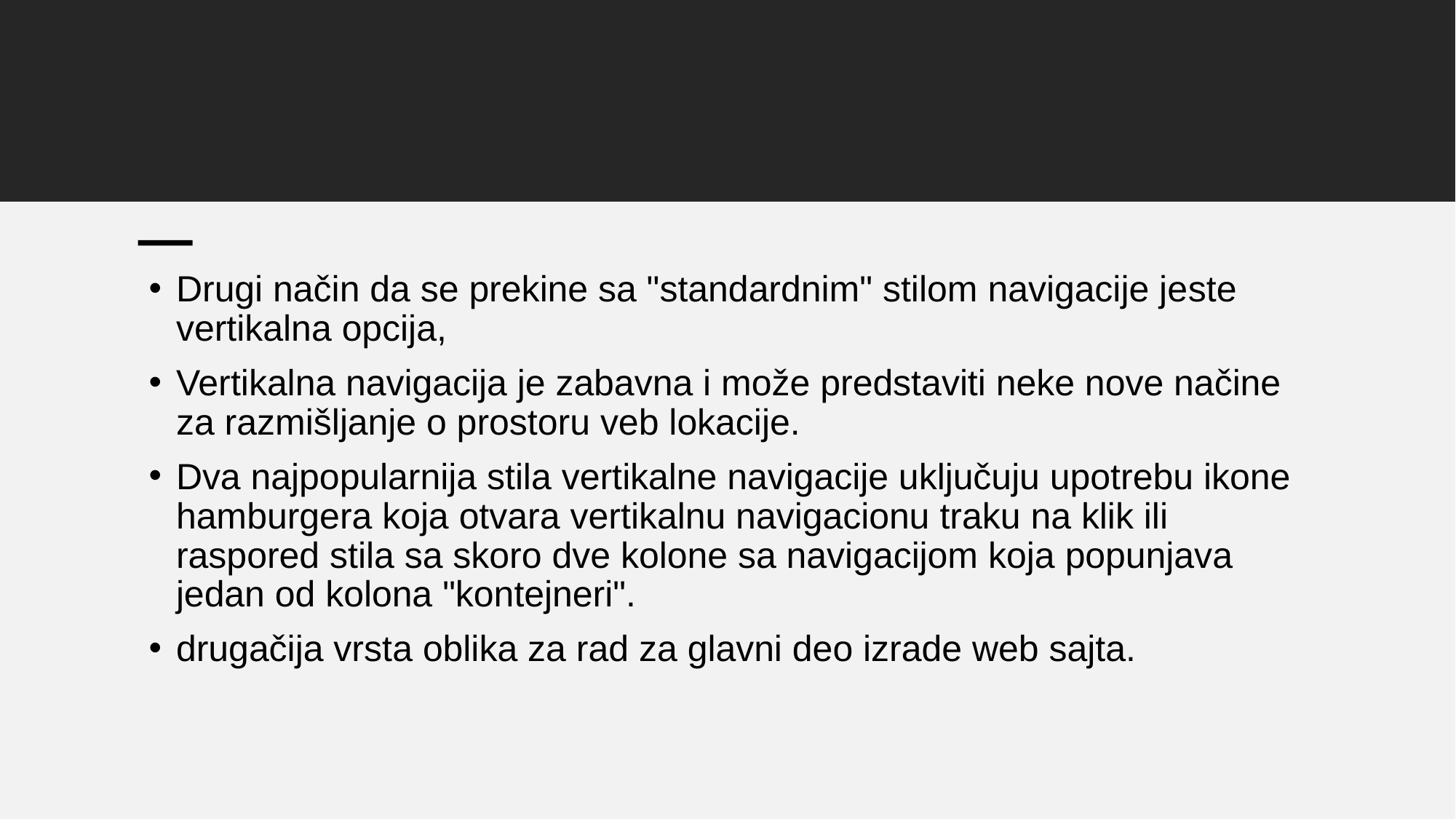

Drugi način da se prekine sa "standardnim" stilom navigacije jeste vertikalna opcija,
Vertikalna navigacija je zabavna i može predstaviti neke nove načine za razmišljanje o prostoru veb lokacije.
Dva najpopularnija stila vertikalne navigacije uključuju upotrebu ikone hamburgera koja otvara vertikalnu navigacionu traku na klik ili raspored stila sa skoro dve kolone sa navigacijom koja popunjava jedan od kolona "kontejneri".
drugačija vrsta oblika za rad za glavni deo izrade web sajta.